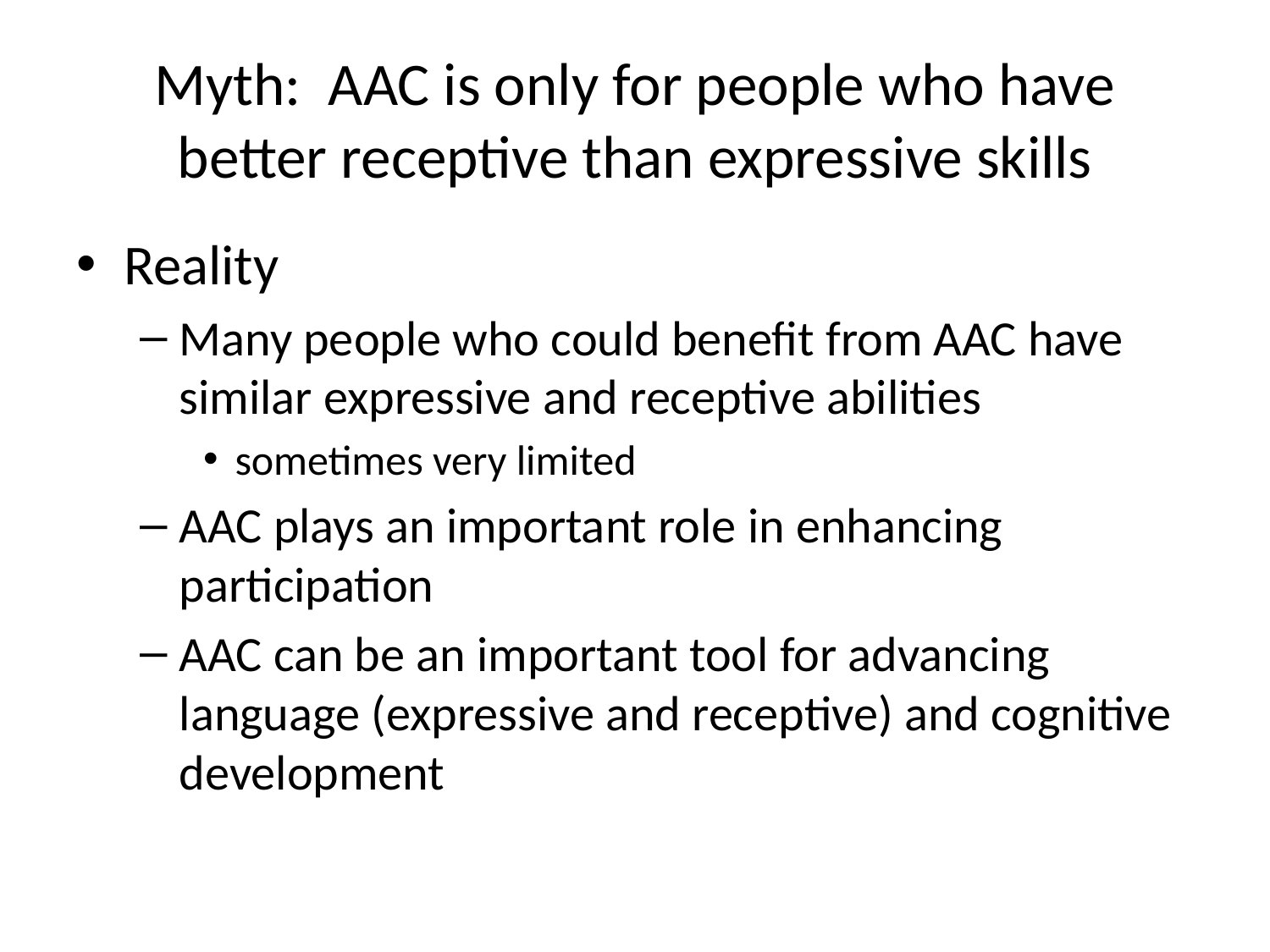

# Myth:  AAC is only for people who have better receptive than expressive skills
Reality
Many people who could benefit from AAC have similar expressive and receptive abilities
sometimes very limited
AAC plays an important role in enhancing participation
AAC can be an important tool for advancing language (expressive and receptive) and cognitive development